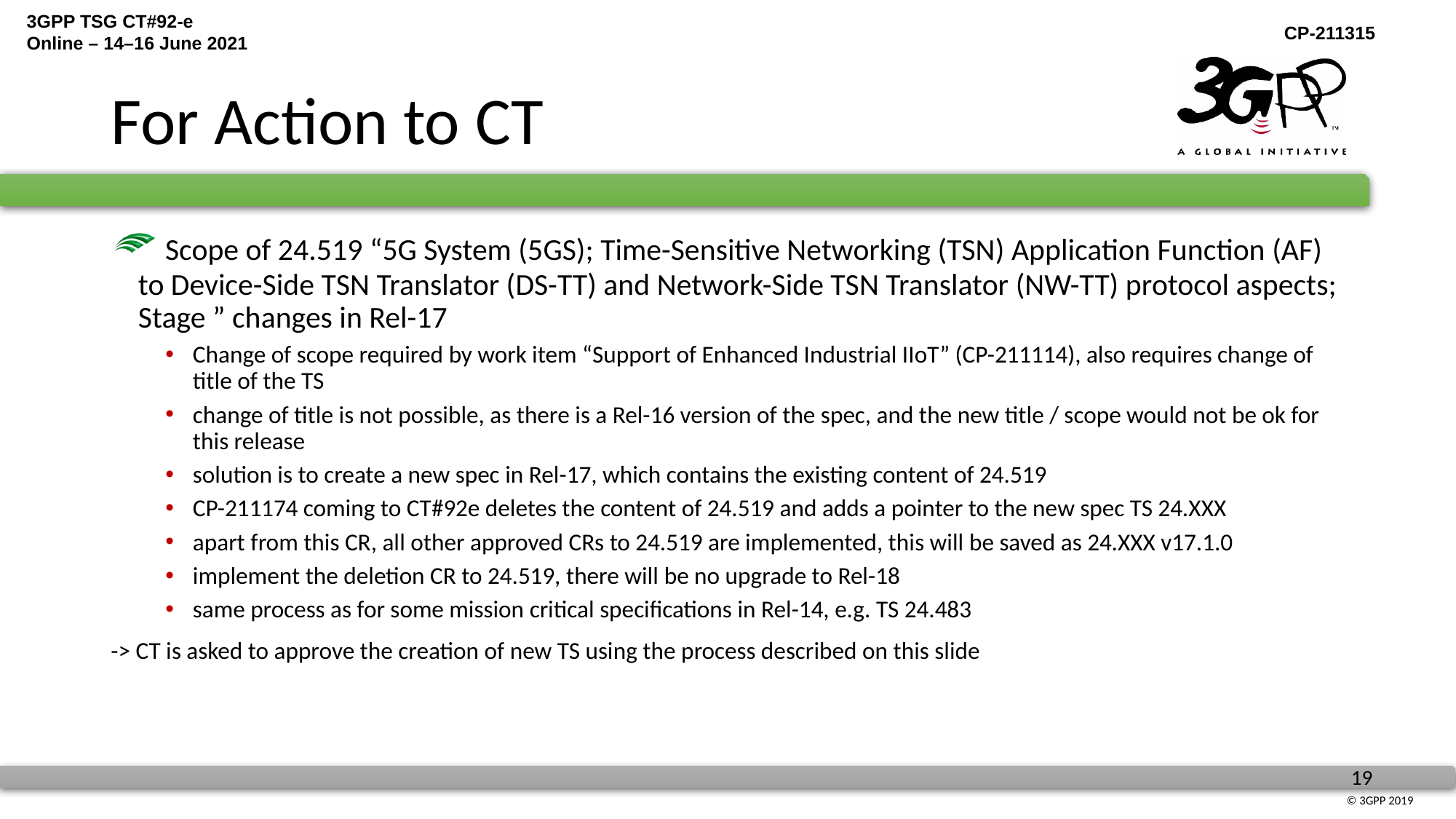

# For Action to CT
 Scope of 24.519 “5G System (5GS); Time-Sensitive Networking (TSN) Application Function (AF) to Device-Side TSN Translator (DS-TT) and Network-Side TSN Translator (NW-TT) protocol aspects; Stage ” changes in Rel-17
Change of scope required by work item “Support of Enhanced Industrial IIoT” (CP-211114), also requires change of title of the TS
change of title is not possible, as there is a Rel-16 version of the spec, and the new title / scope would not be ok for this release
solution is to create a new spec in Rel-17, which contains the existing content of 24.519
CP-211174 coming to CT#92e deletes the content of 24.519 and adds a pointer to the new spec TS 24.XXX
apart from this CR, all other approved CRs to 24.519 are implemented, this will be saved as 24.XXX v17.1.0
implement the deletion CR to 24.519, there will be no upgrade to Rel-18
same process as for some mission critical specifications in Rel-14, e.g. TS 24.483
-> CT is asked to approve the creation of new TS using the process described on this slide